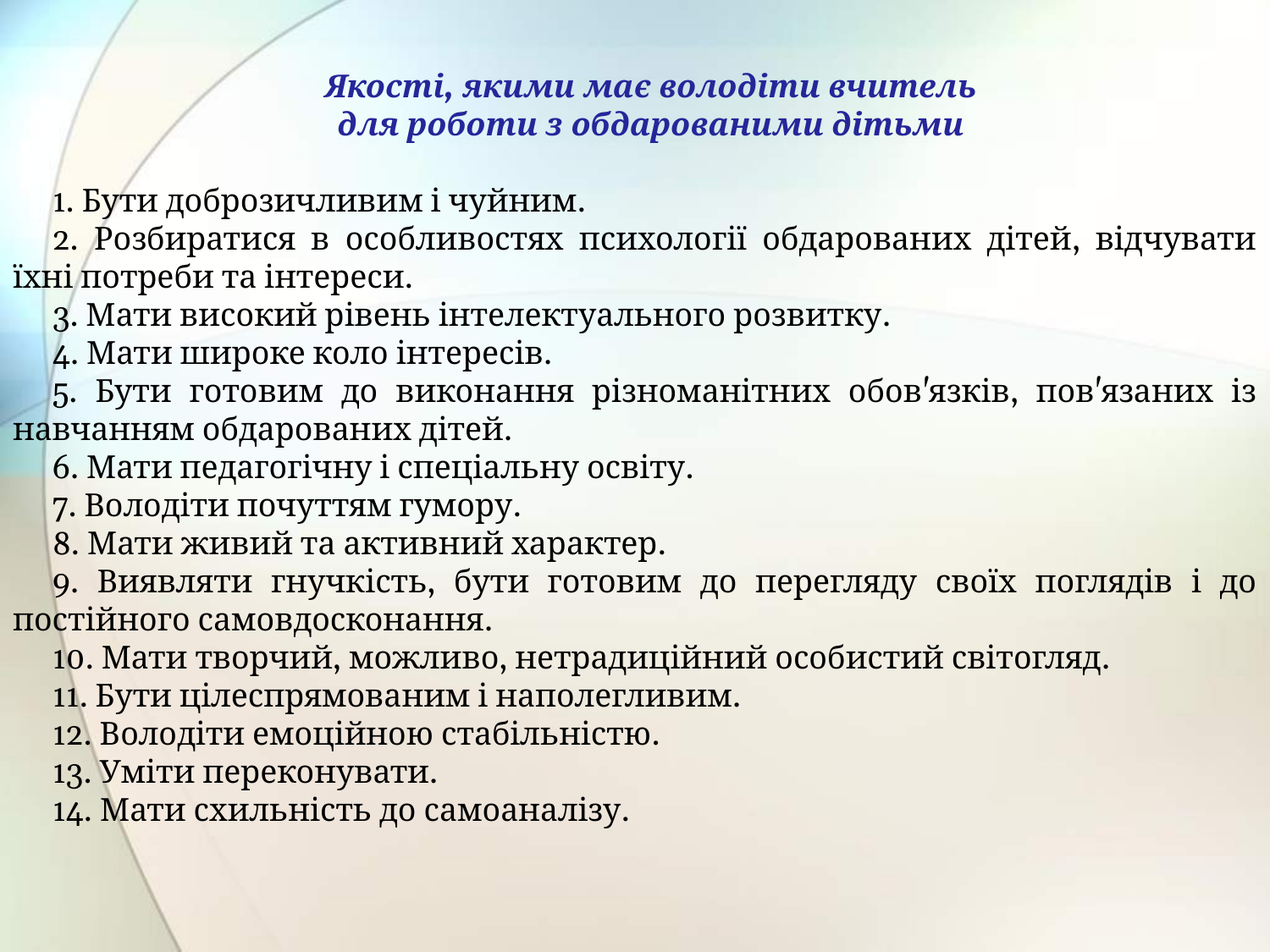

Якості, якими має володіти вчитель
для роботи з обдарованими дітьми

1. Бути доброзичливим і чуйним.
2. Розбиратися в особливостях психології обдарованих дітей, відчувати їхні потреби та інтереси.
3. Мати високий рівень інтелектуального розвитку.
4. Мати широке коло інтересів.
5. Бути готовим до виконання різноманітних обов'язків, пов'язаних із навчанням обдарованих дітей.
6. Мати педагогічну і спеціальну освіту.
7. Володіти почуттям гумору.
8. Мати живий та активний характер.
9. Виявляти гнучкість, бути готовим до перегляду своїх поглядів і до постійного самовдосконання.
10. Мати творчий, можливо, нетрадиційний особистий світогляд.
11. Бути цілеспрямованим і наполегливим.
12. Володіти емоційною стабільністю.
13. Уміти переконувати.
14. Мати схильність до самоаналізу.